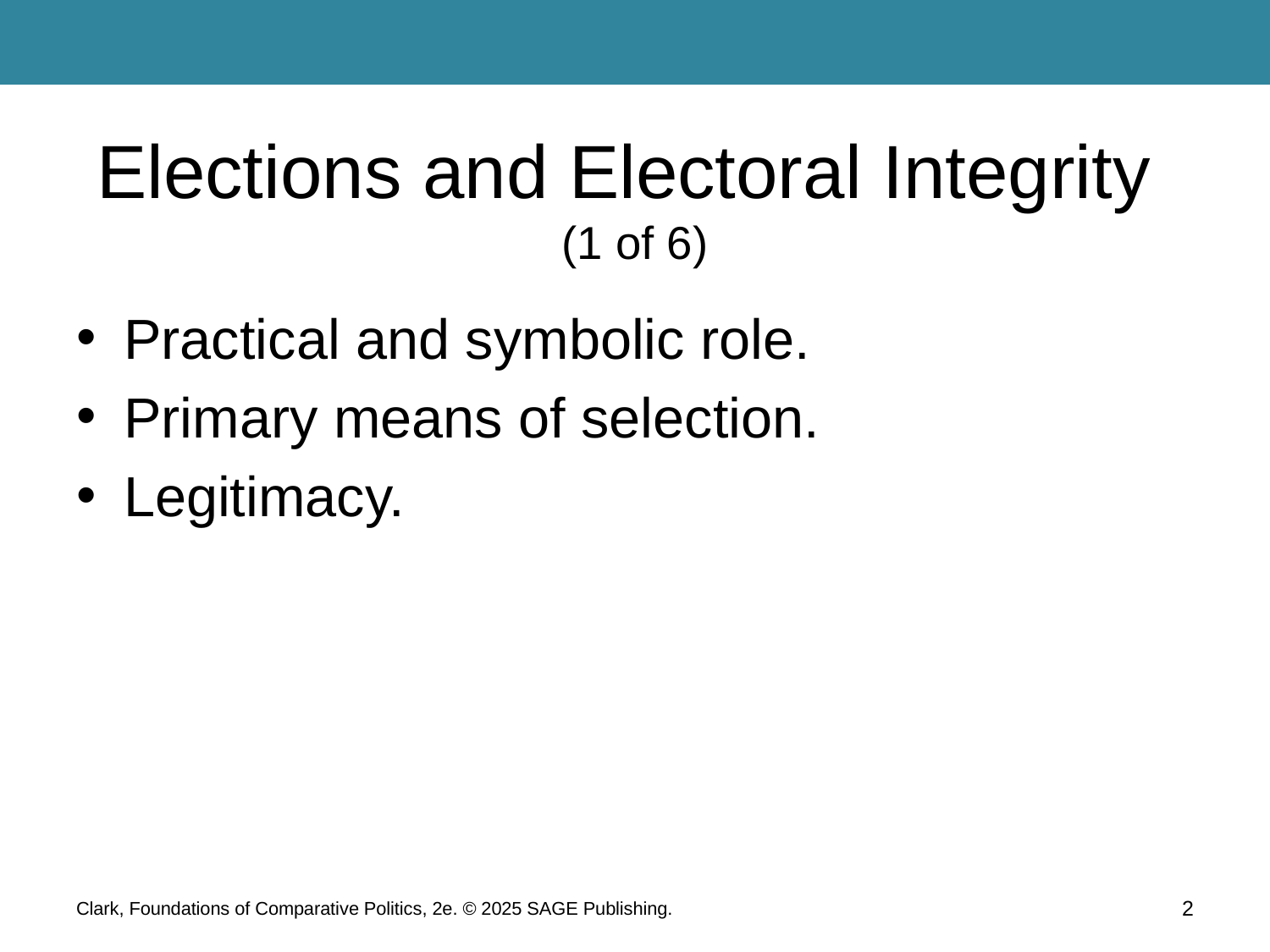

# Elections and Electoral Integrity (1 of 6)
Practical and symbolic role.
Primary means of selection.
Legitimacy.

Clark, Foundations of Comparative Politics, 2e. © 2025 SAGE Publishing.
2